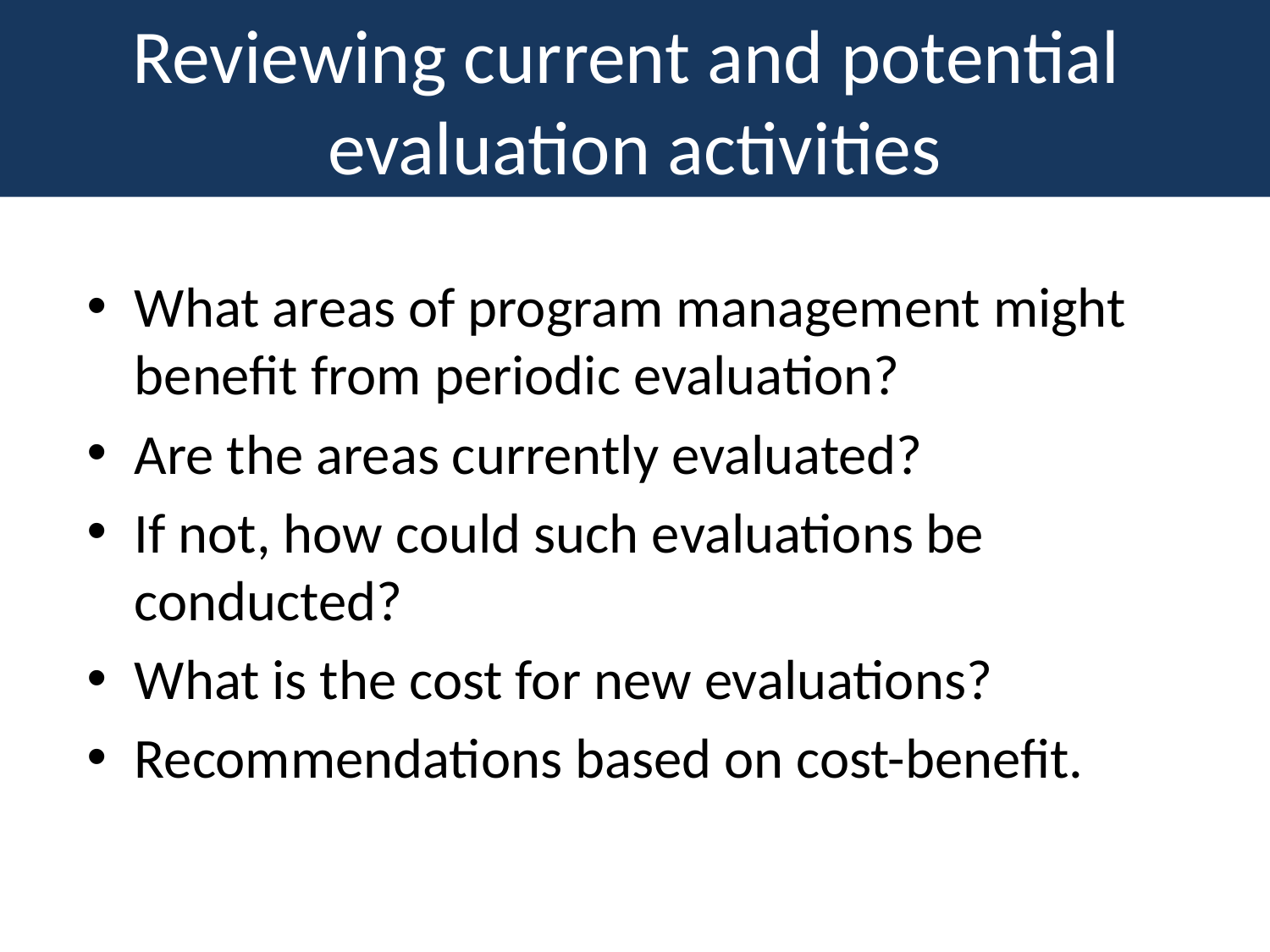

# Reviewing current and potential evaluation activities
What areas of program management might benefit from periodic evaluation?
Are the areas currently evaluated?
If not, how could such evaluations be conducted?
What is the cost for new evaluations?
Recommendations based on cost-benefit.